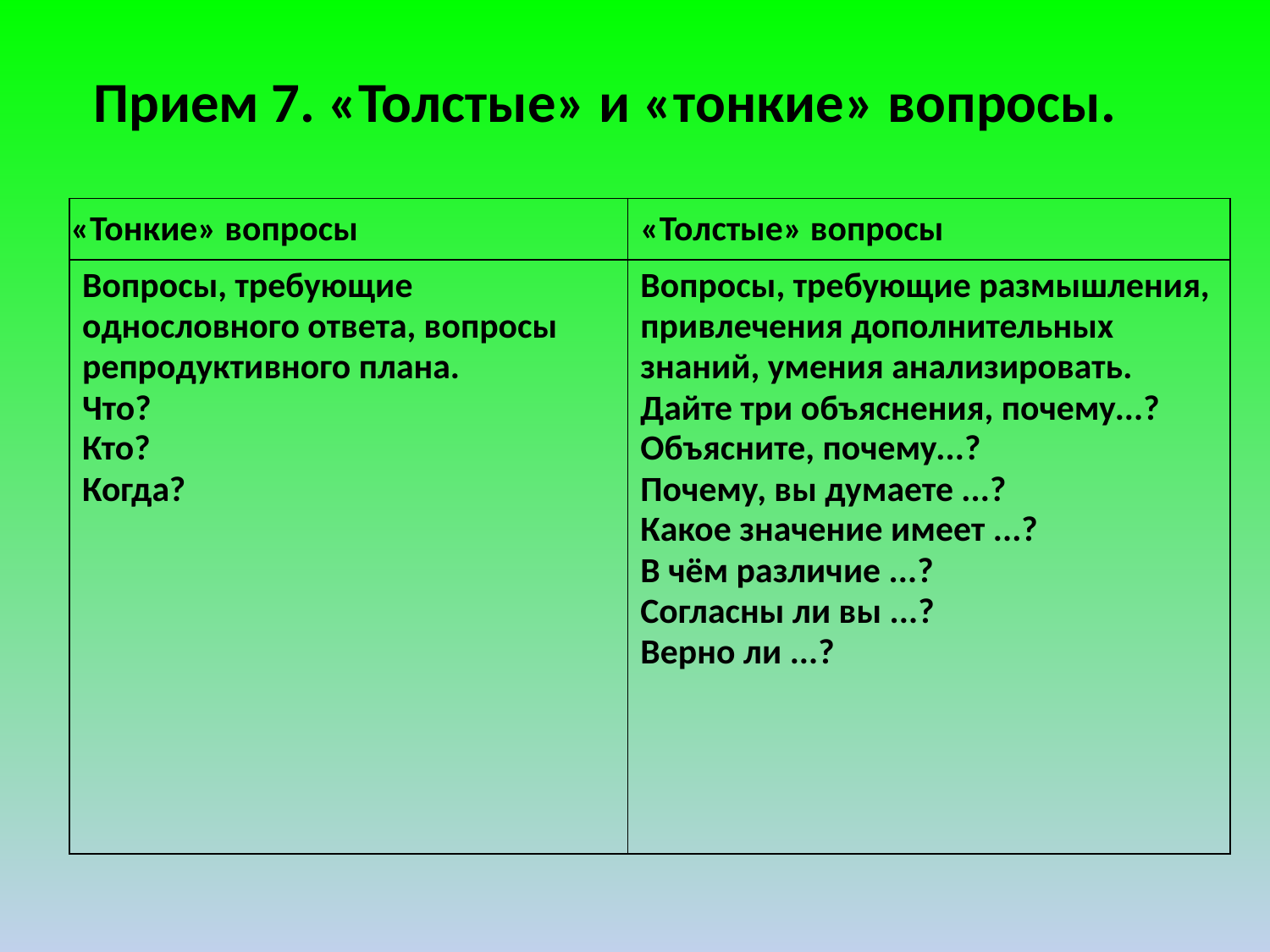

Прием 7. «Толстые» и «тонкие» вопросы.

| «Тонкие» вопросы | «Толстые» вопросы |
| --- | --- |
| Вопросы, требующие однословного ответа, вопросы репродуктивного плана. Что? Кто? Когда? | Вопросы, требующие размышления, привлечения дополнительных знаний, умения анализировать. Дайте три объяснения, почему...? Объясните, почему...? Почему, вы думаете ...? Какое значение имеет ...? В чём различие ...? Согласны ли вы ...? Верно ли ...? |